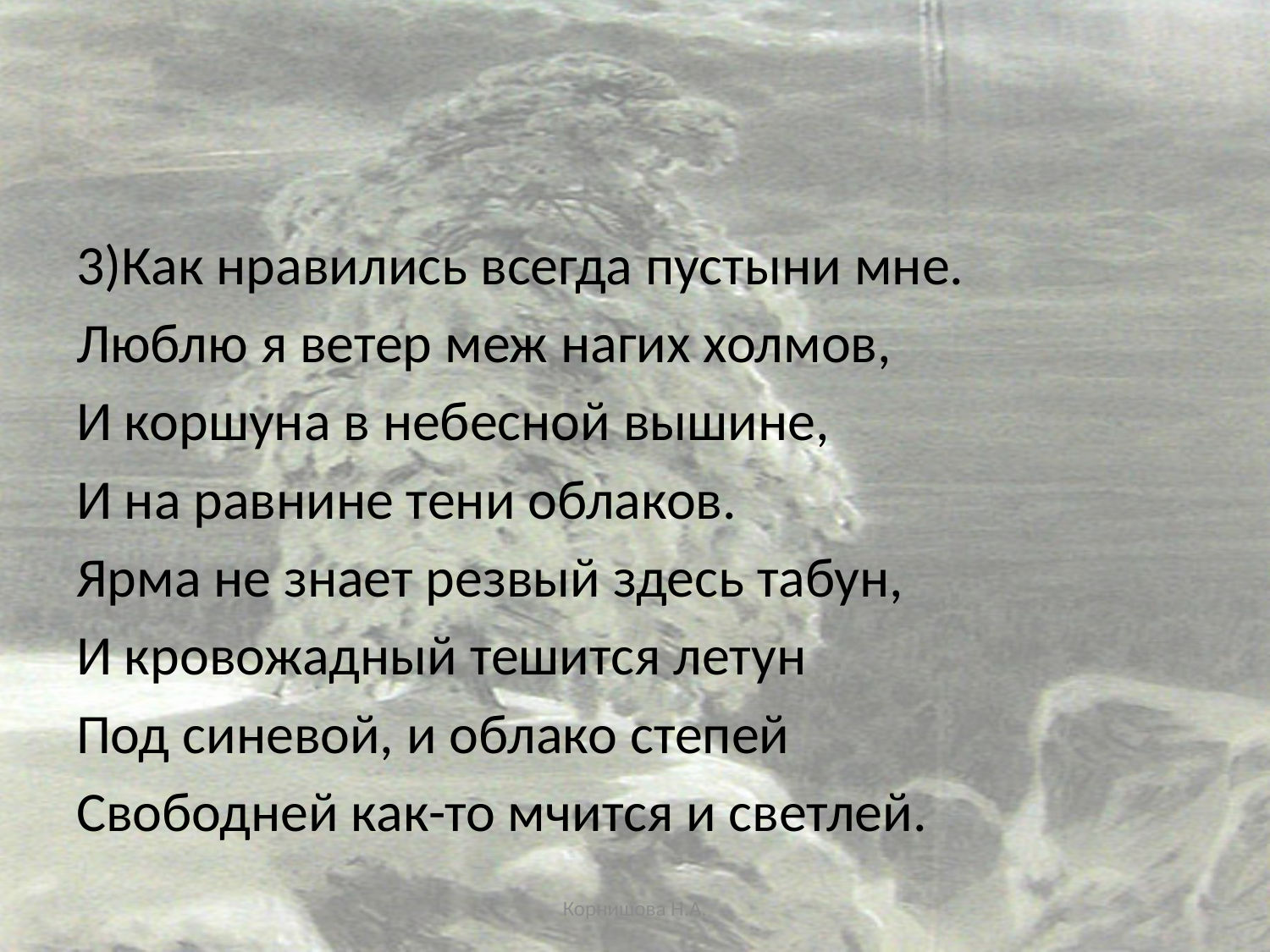

#
3)Как нравились всегда пустыни мне.
Люблю я ветер меж нагих холмов,
И коршуна в небесной вышине,
И на равнине тени облаков.
Ярма не знает резвый здесь табун,
И кровожадный тешится летун
Под синевой, и облако степей
Свободней как-то мчится и светлей.

Корнишова Н.А.